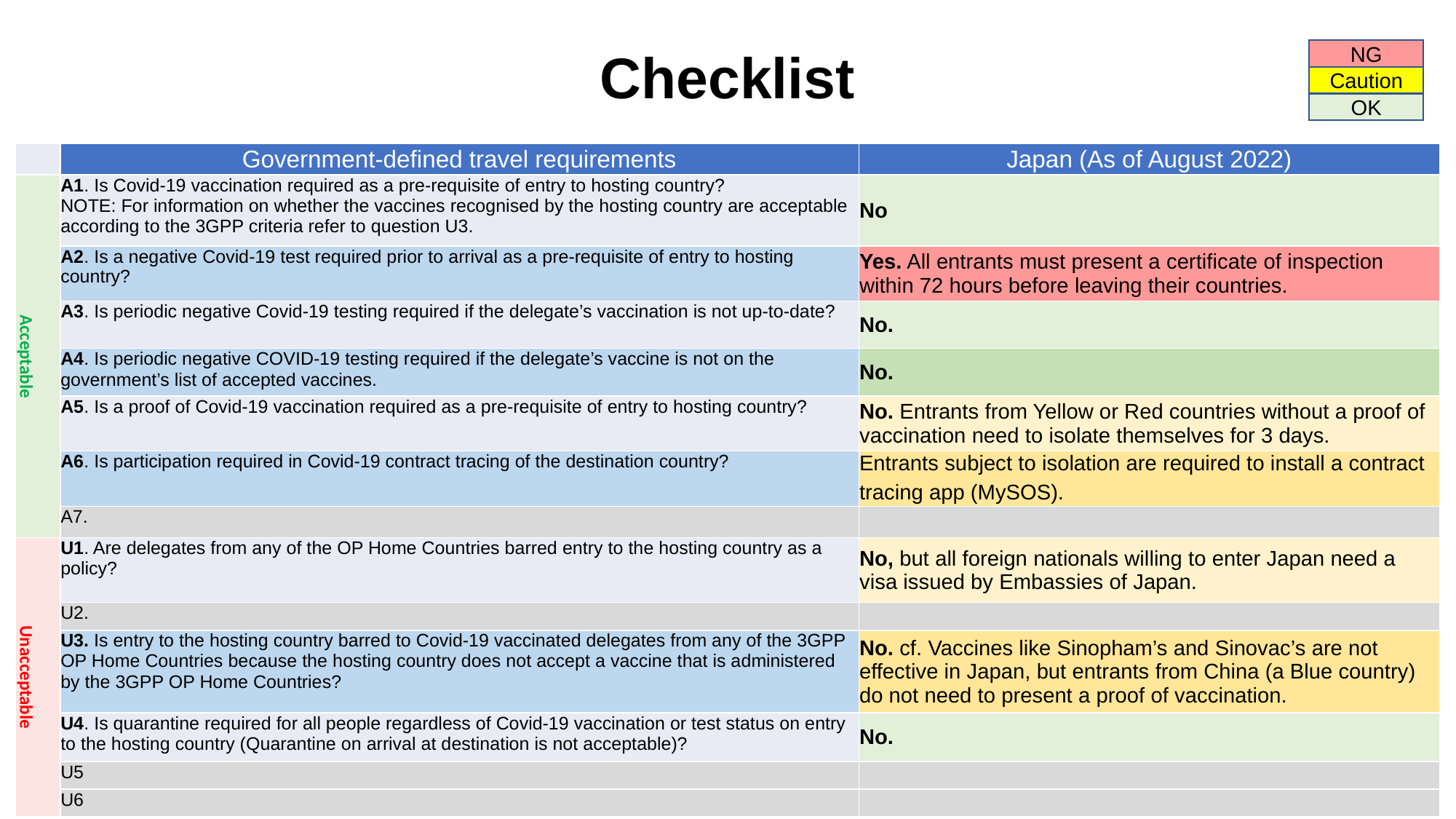

NG
Caution
OK
# Checklist
|  | Government-defined travel requirements | Japan (As of August 2022) |
| --- | --- | --- |
| Acceptable | A1. Is Covid-19 vaccination required as a pre-requisite of entry to hosting country? NOTE: For information on whether the vaccines recognised by the hosting country are acceptable according to the 3GPP criteria refer to question U3. | No |
|  | A2. Is a negative Covid-19 test required prior to arrival as a pre-requisite of entry to hosting country? | Yes. All entrants must present a certificate of inspection within 72 hours before leaving their countries. |
|  | A3. Is periodic negative Covid-19 testing required if the delegate’s vaccination is not up-to-date? | No. |
|  | A4. Is periodic negative COVID-19 testing required if the delegate’s vaccine is not on the government’s list of accepted vaccines. | No. |
|  | A5. Is a proof of Covid-19 vaccination required as a pre-requisite of entry to hosting country? | No. Entrants from Yellow or Red countries without a proof of vaccination need to isolate themselves for 3 days. |
|  | A6. Is participation required in Covid-19 contract tracing of the destination country? | Entrants subject to isolation are required to install a contract tracing app (MySOS). |
|  | A7. |  |
| Unacceptable | U1. Are delegates from any of the OP Home Countries barred entry to the hosting country as a policy? | No, but all foreign nationals willing to enter Japan need a visa issued by Embassies of Japan. |
|  | U2. |  |
|  | U3. Is entry to the hosting country barred to Covid-19 vaccinated delegates from any of the 3GPP OP Home Countries because the hosting country does not accept a vaccine that is administered by the 3GPP OP Home Countries? | No. cf. Vaccines like Sinopham’s and Sinovac’s are not effective in Japan, but entrants from China (a Blue country) do not need to present a proof of vaccination. |
|  | U4. Is quarantine required for all people regardless of Covid-19 vaccination or test status on entry to the hosting country (Quarantine on arrival at destination is not acceptable)? | No. |
|  | U5 |  |
|  | U6 |  |